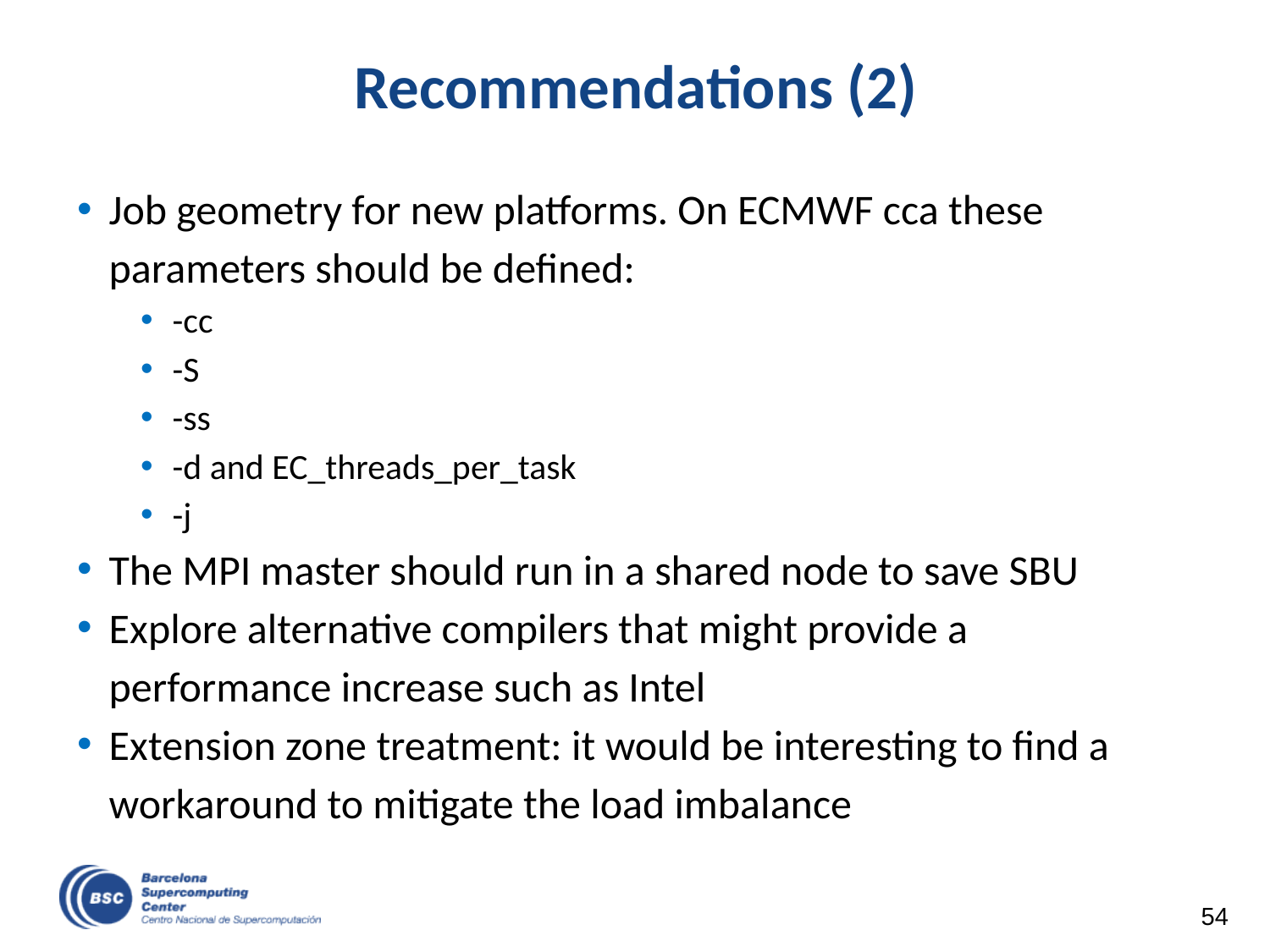

# Recommendations (2)
Job geometry for new platforms. On ECMWF cca these parameters should be defined:
-cc
-S
-ss
-d and EC_threads_per_task
-j
The MPI master should run in a shared node to save SBU
Explore alternative compilers that might provide a performance increase such as Intel
Extension zone treatment: it would be interesting to find a workaround to mitigate the load imbalance
54